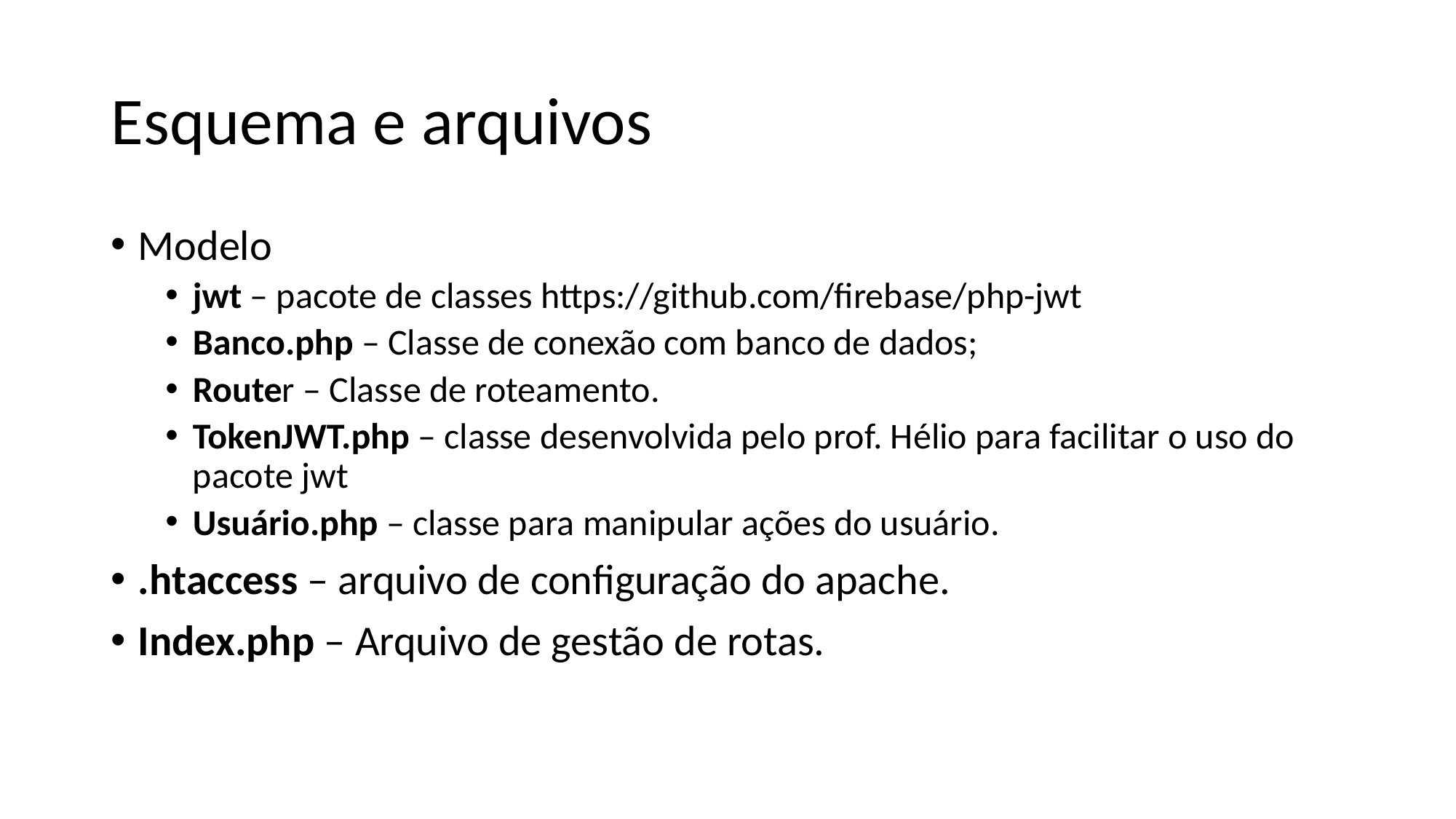

# Esquema e arquivos
Modelo
jwt – pacote de classes https://github.com/firebase/php-jwt
Banco.php – Classe de conexão com banco de dados;
Router – Classe de roteamento.
TokenJWT.php – classe desenvolvida pelo prof. Hélio para facilitar o uso do pacote jwt
Usuário.php – classe para manipular ações do usuário.
.htaccess – arquivo de configuração do apache.
Index.php – Arquivo de gestão de rotas.